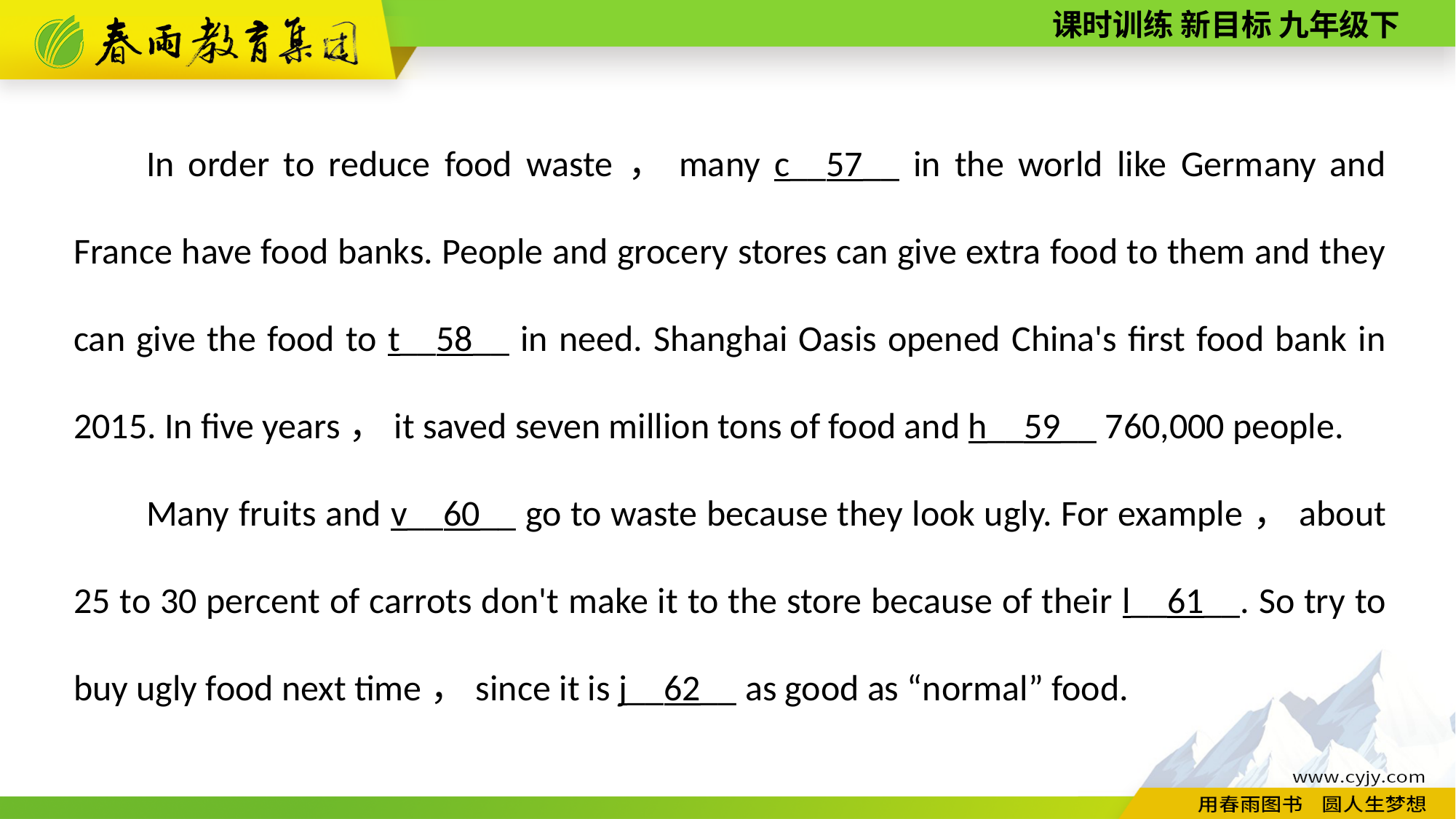

In order to reduce food waste，many c__57__ in the world like Germany and France have food banks. People and grocery stores can give extra food to them and they can give the food to t__58__ in need. Shanghai Oasis opened China's first food bank in 2015. In five years，it saved seven million tons of food and h__59__ 760,000 people.
Many fruits and v__60__ go to waste because they look ugly. For example，about 25 to 30 percent of carrots don't make it to the store because of their l__61__. So try to buy ugly food next time，since it is j__62__ as good as “normal” food.